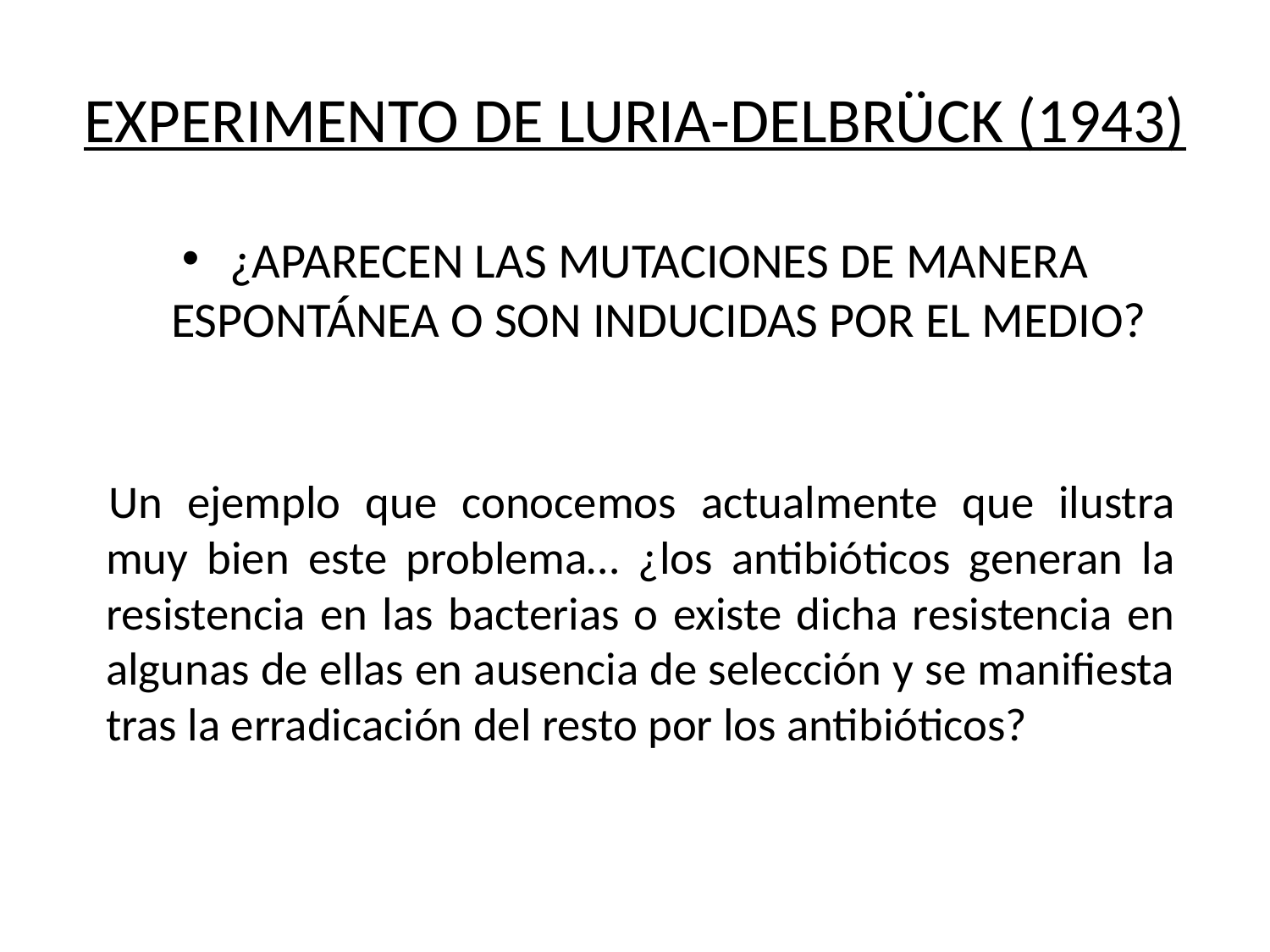

# EXPERIMENTO DE LURIA-DELBRÜCK (1943)
¿APARECEN LAS MUTACIONES DE MANERA ESPONTÁNEA O SON INDUCIDAS POR EL MEDIO?
Un ejemplo que conocemos actualmente que ilustra muy bien este problema… ¿los antibióticos generan la resistencia en las bacterias o existe dicha resistencia en algunas de ellas en ausencia de selección y se manifiesta tras la erradicación del resto por los antibióticos?